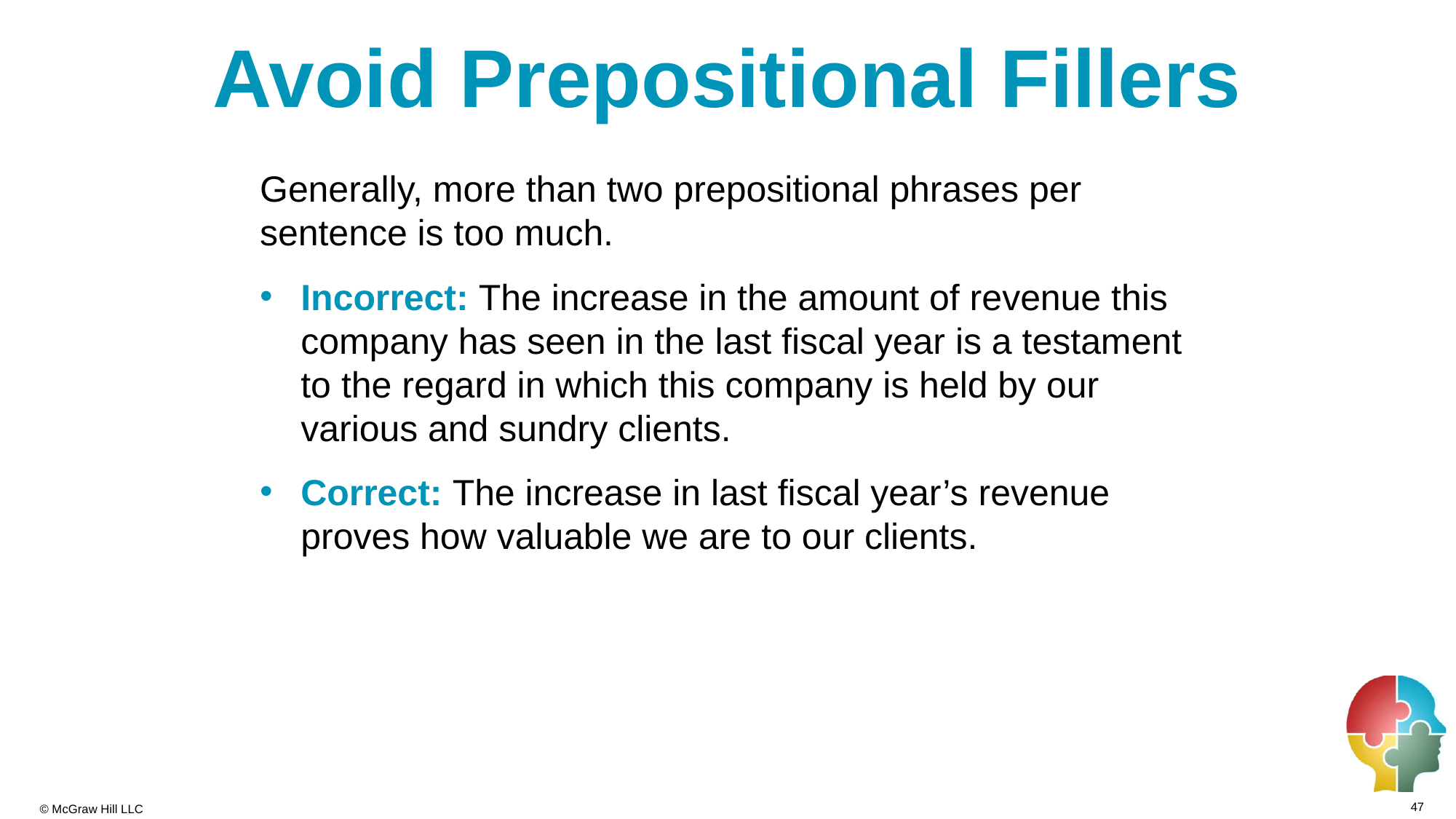

# Avoid Prepositional Fillers
Generally, more than two prepositional phrases per sentence is too much.
Incorrect: The increase in the amount of revenue this company has seen in the last fiscal year is a testament to the regard in which this company is held by our various and sundry clients.
Correct: The increase in last fiscal year’s revenue proves how valuable we are to our clients.
47